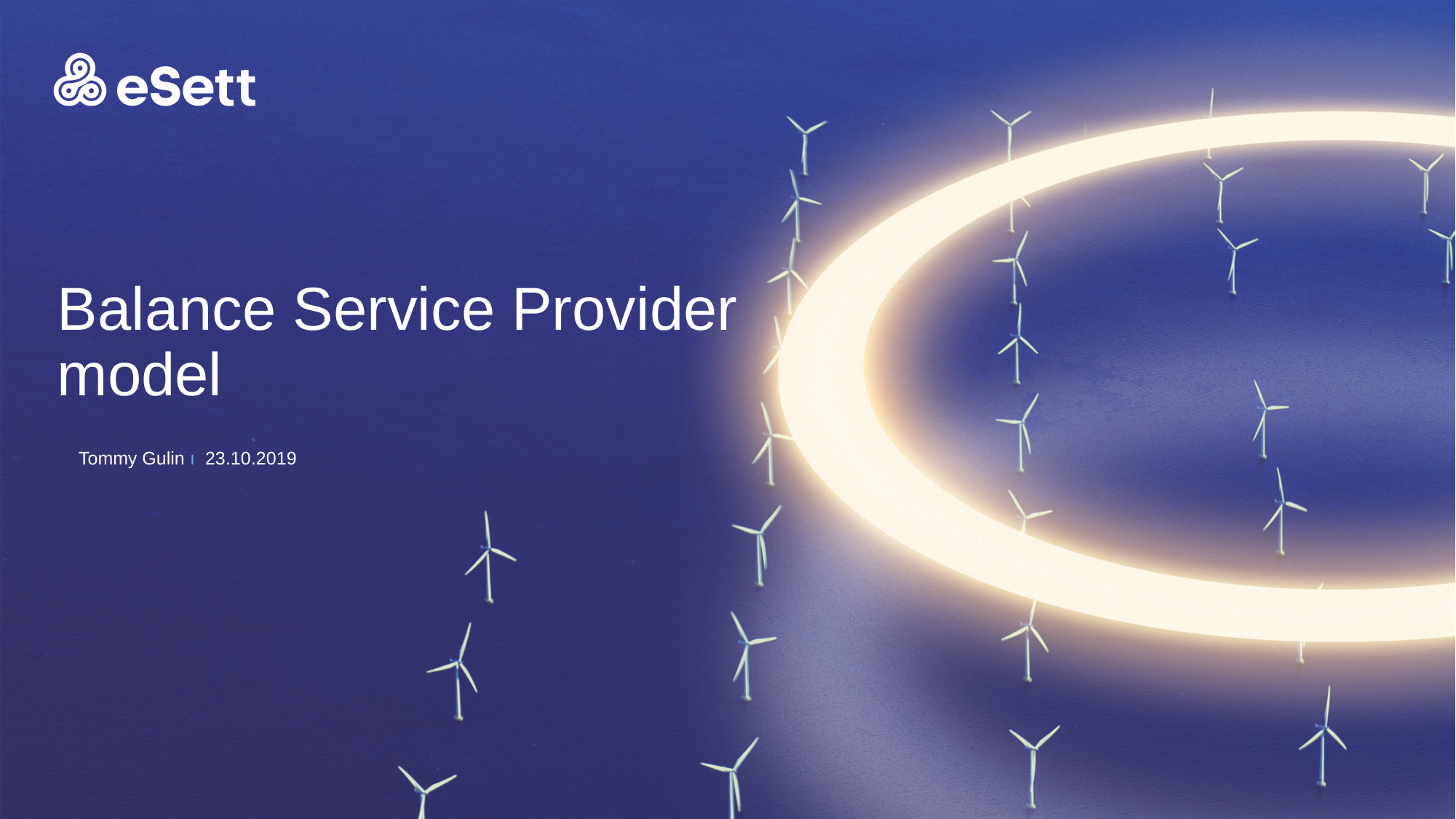

# Balance Service Provider model
Tommy Gulin ı  23.10.2019